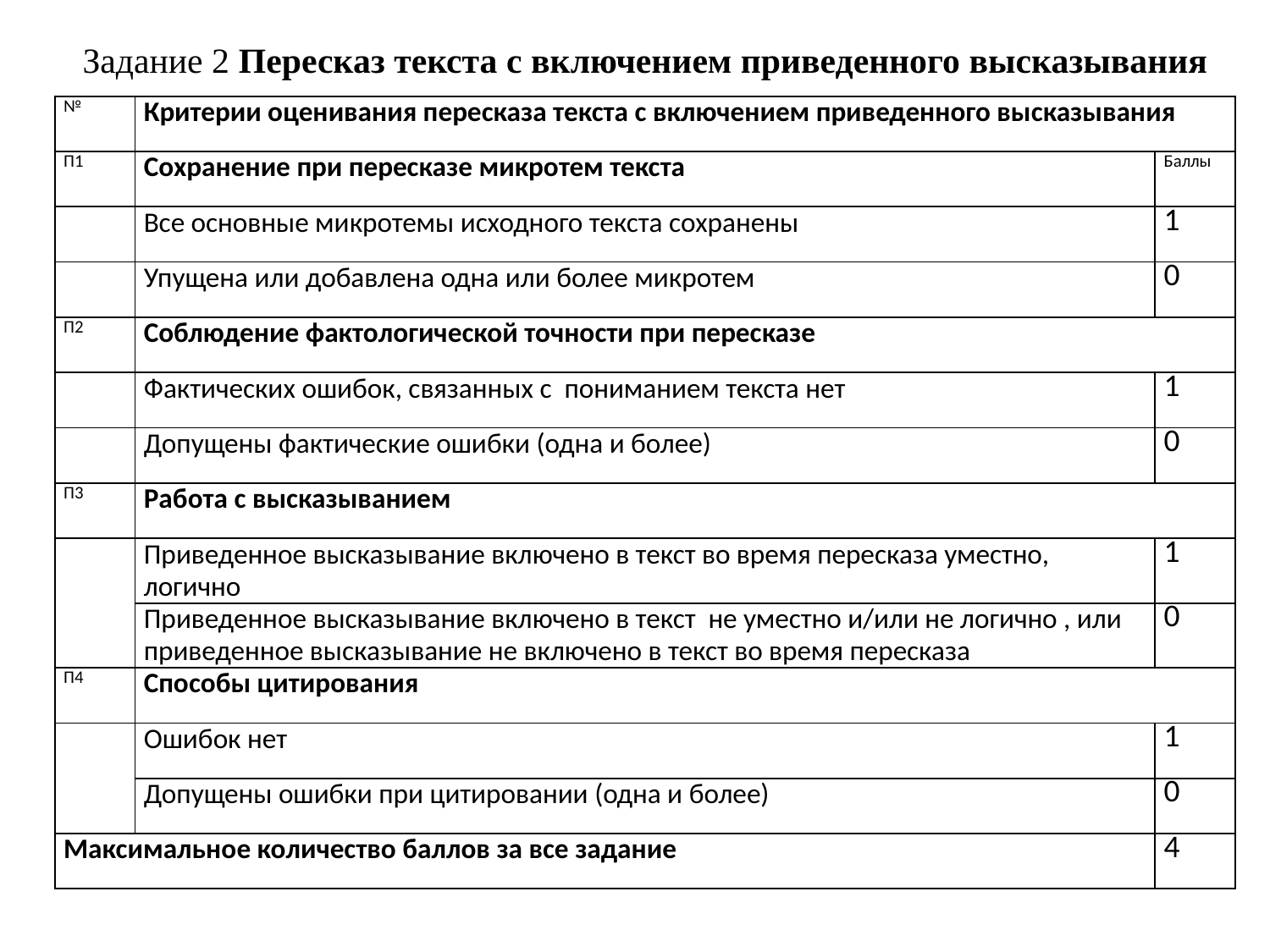

| Задание 2 Пересказ текста с включением приведенного высказывания |  |  |
| --- | --- | --- |
| № | Критерии оценивания пересказа текста с включением приведенного высказывания |  |
| П1 | Сохранение при пересказе микротем текста | Баллы |
|  | Все основные микротемы исходного текста сохранены | 1 |
|  | Упущена или добавлена одна или более микротем | 0 |
| П2 | Соблюдение фактологической точности при пересказе |  |
|  | Фактических ошибок, связанных с пониманием текста нет | 1 |
|  | Допущены фактические ошибки (одна и более) | 0 |
| П3 | Работа с высказыванием |  |
|  | Приведенное высказывание включено в текст во время пересказа уместно, логично | 1 |
|  | Приведенное высказывание включено в текст не уместно и/или не логично , или приведенное высказывание не включено в текст во время пересказа | 0 |
| П4 | Способы цитирования |  |
|  | Ошибок нет | 1 |
|  | Допущены ошибки при цитировании (одна и более) | 0 |
| Максимальное количество баллов за все задание |  | 4 |